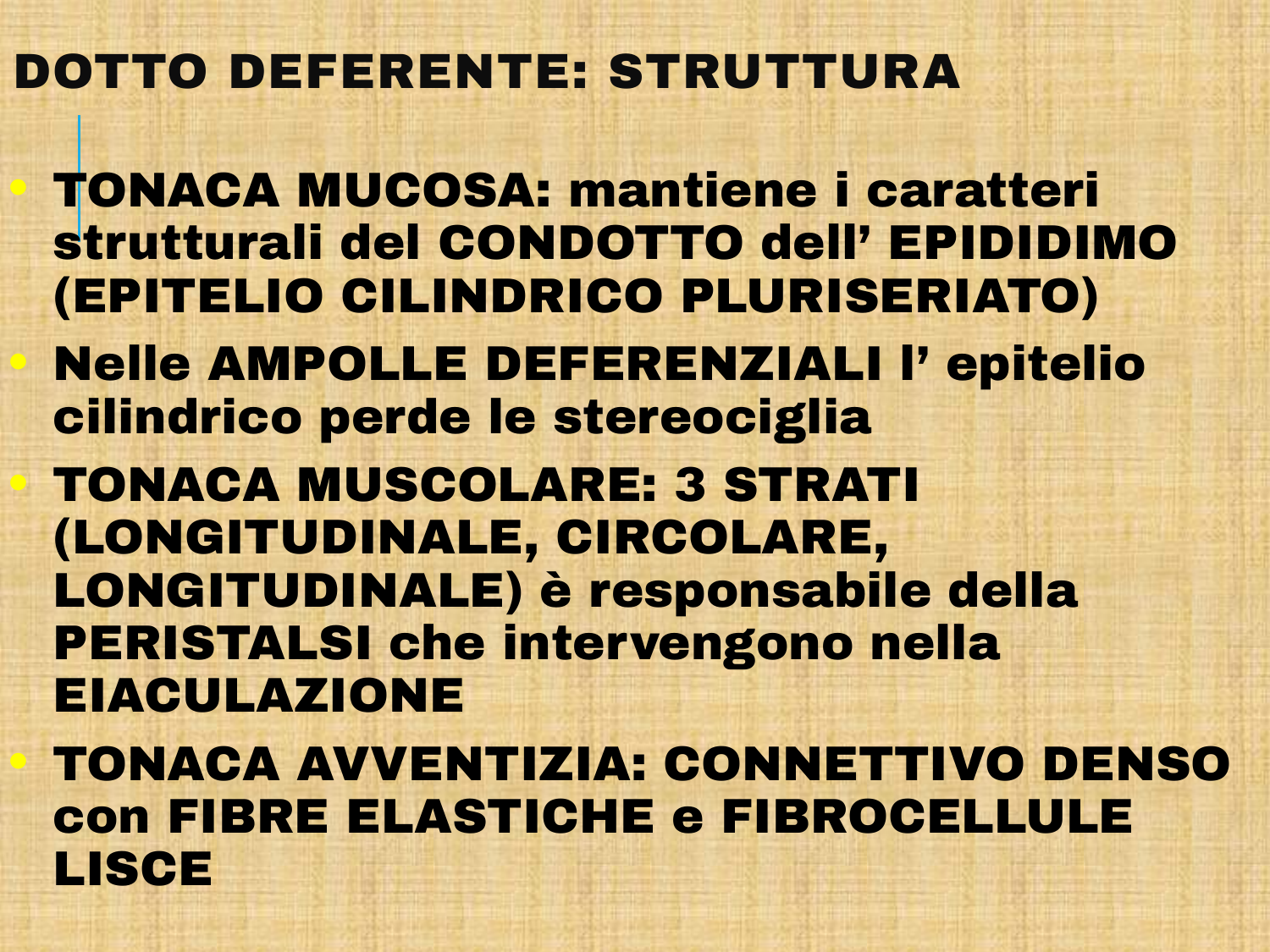

# DOTTO DEFERENTE: STRUTTURA
TONACA MUCOSA: mantiene i caratteri strutturali del CONDOTTO dell’ EPIDIDIMO (EPITELIO CILINDRICO PLURISERIATO)
Nelle AMPOLLE DEFERENZIALI l’ epitelio cilindrico perde le stereociglia
TONACA MUSCOLARE: 3 STRATI (LONGITUDINALE, CIRCOLARE, LONGITUDINALE) è responsabile della PERISTALSI che intervengono nella EIACULAZIONE
TONACA AVVENTIZIA: CONNETTIVO DENSO con FIBRE ELASTICHE e FIBROCELLULE LISCE